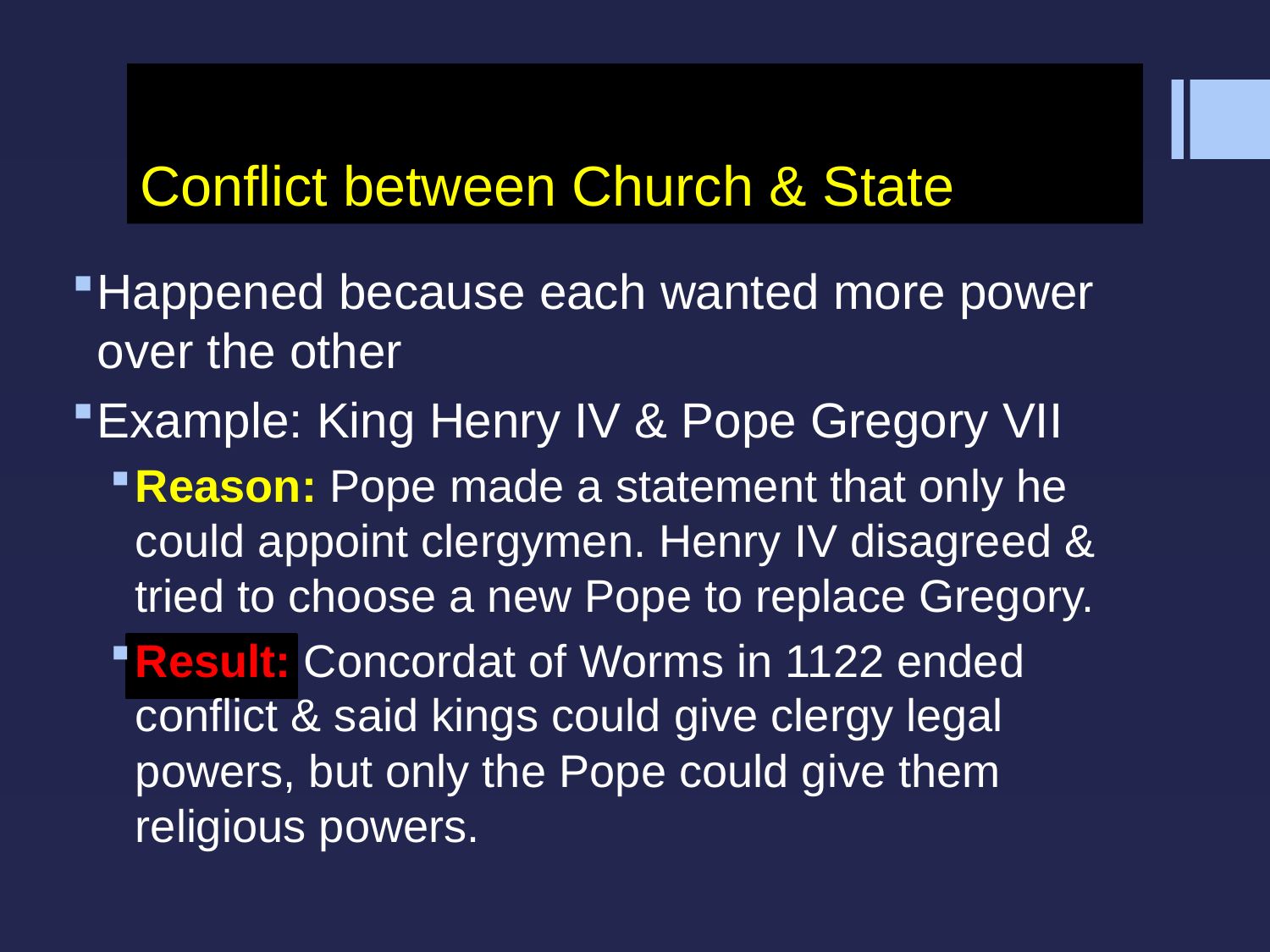

# Conflict between Church & State
Happened because each wanted more power over the other
Example: King Henry IV & Pope Gregory VII
Reason: Pope made a statement that only he could appoint clergymen. Henry IV disagreed & tried to choose a new Pope to replace Gregory.
Result: Concordat of Worms in 1122 ended conflict & said kings could give clergy legal powers, but only the Pope could give them religious powers.